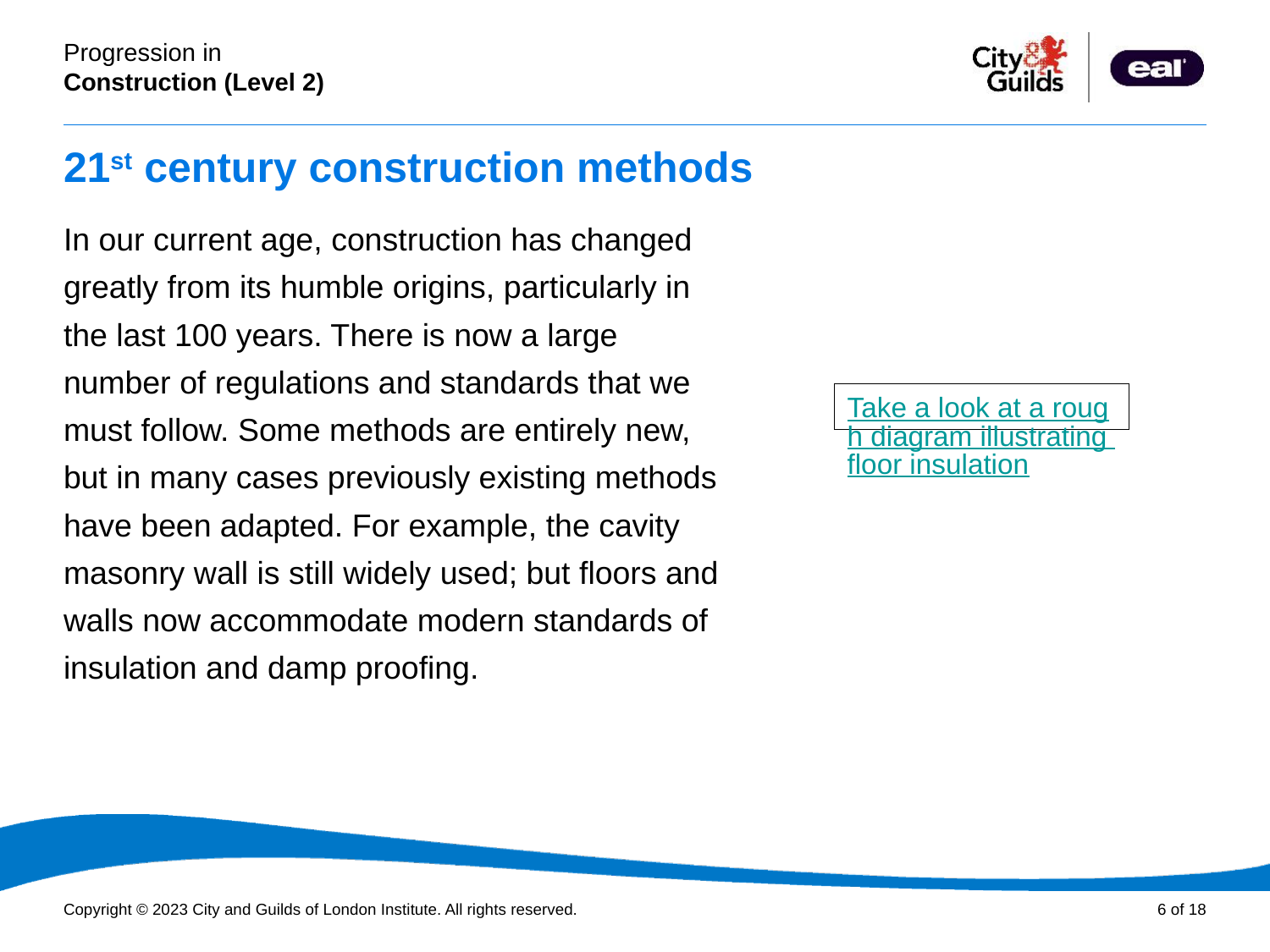

# 21st century construction methods
In our current age, construction has changed greatly from its humble origins, particularly in the last 100 years. There is now a large number of regulations and standards that we must follow. Some methods are entirely new, but in many cases previously existing methods have been adapted. For example, the cavity masonry wall is still widely used; but floors and walls now accommodate modern standards of insulation and damp proofing.

Take a look at a rough diagram illustrating floor insulation